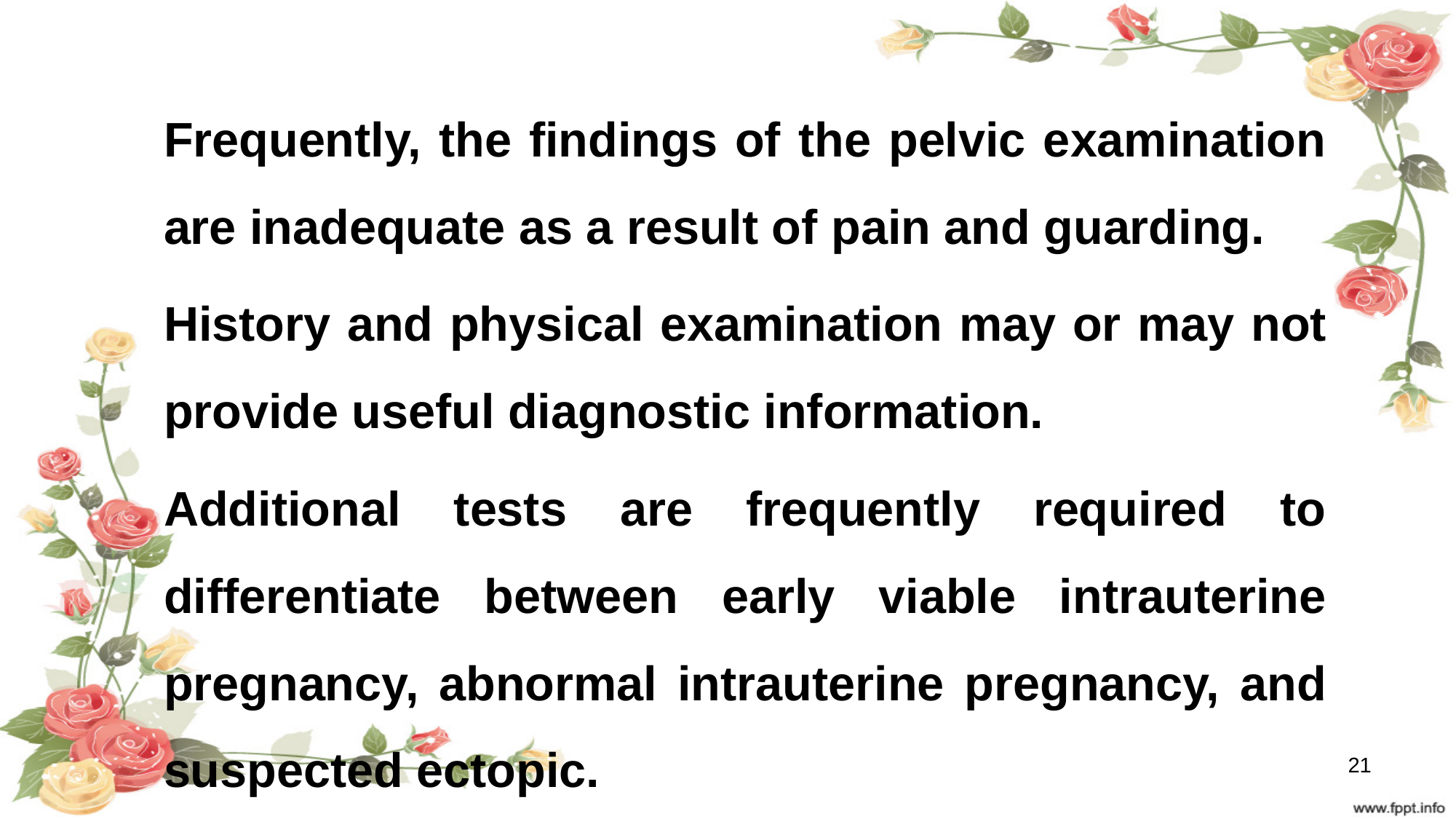

Frequently, the findings of the pelvic examination are inadequate as a result of pain and guarding.
History and physical examination may or may not provide useful diagnostic information.
Additional tests are frequently required to differentiate between early viable intrauterine pregnancy, abnormal intrauterine pregnancy, and suspected ectopic.
21